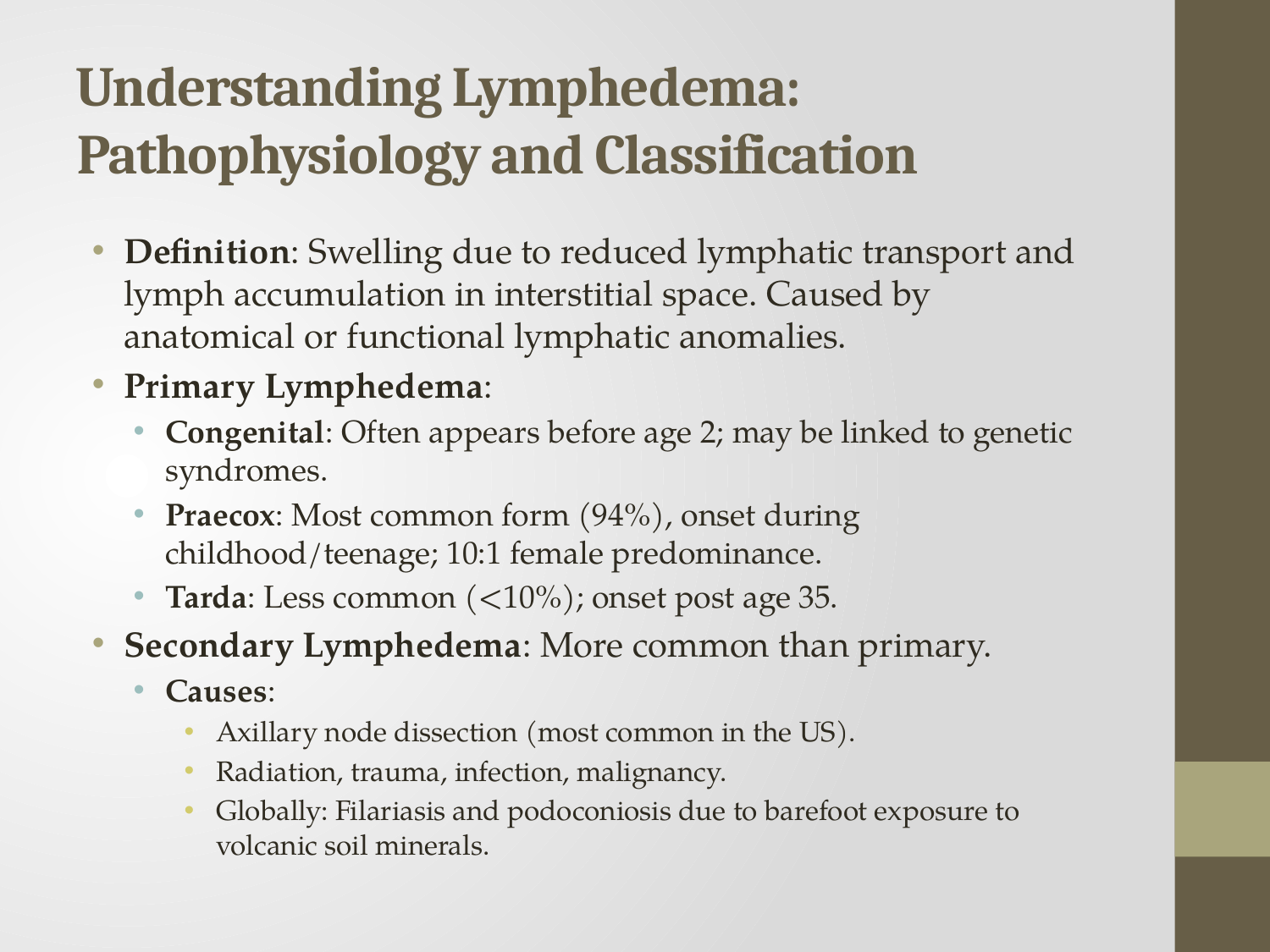

# Understanding Lymphedema: Pathophysiology and Classification
Definition: Swelling due to reduced lymphatic transport and lymph accumulation in interstitial space. Caused by anatomical or functional lymphatic anomalies.
Primary Lymphedema:
Congenital: Often appears before age 2; may be linked to genetic syndromes.
Praecox: Most common form (94%), onset during childhood/teenage; 10:1 female predominance.
Tarda: Less common (<10%); onset post age 35.
Secondary Lymphedema: More common than primary.
Causes:
Axillary node dissection (most common in the US).
Radiation, trauma, infection, malignancy.
Globally: Filariasis and podoconiosis due to barefoot exposure to volcanic soil minerals.